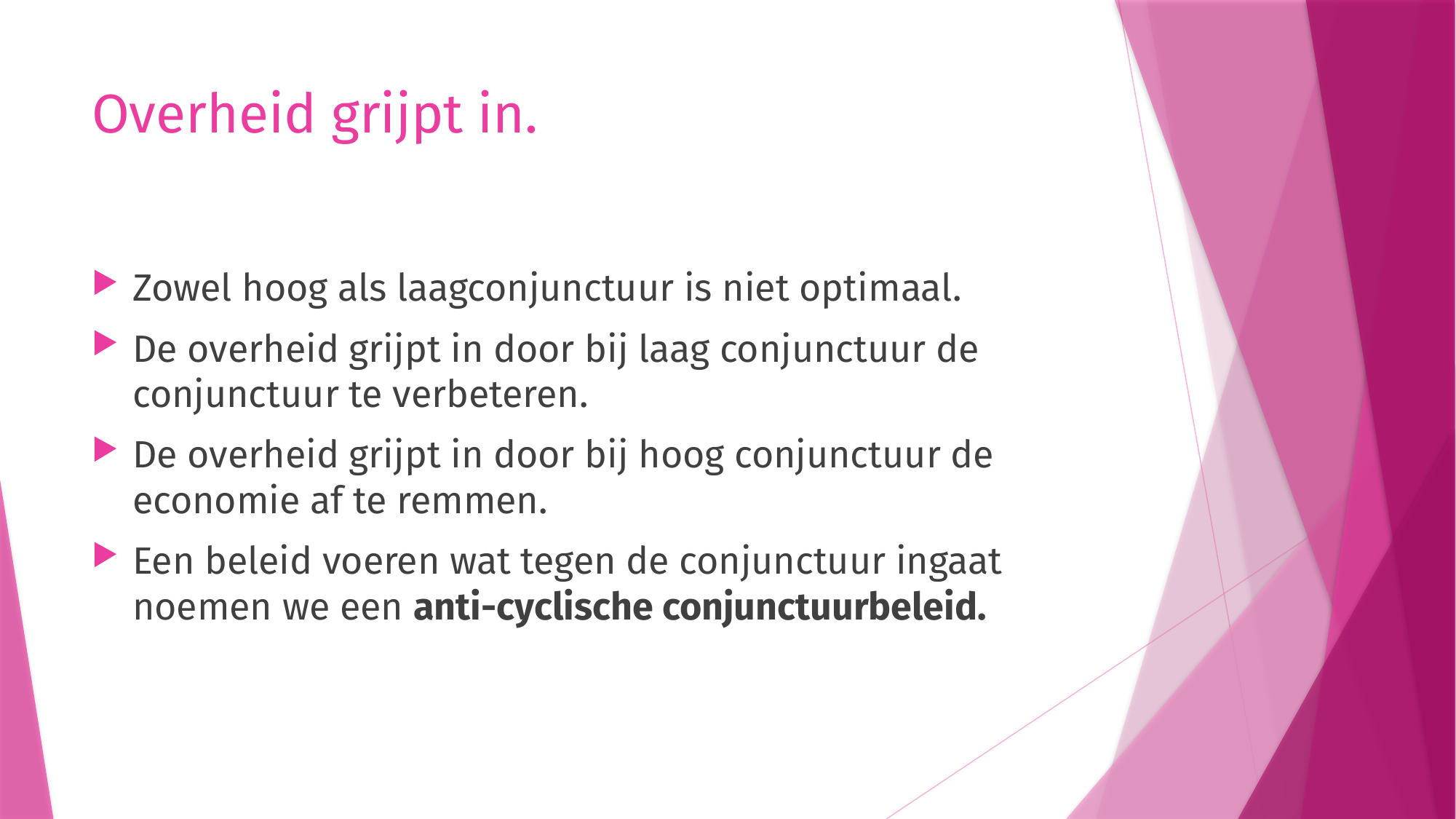

# Overheid grijpt in.
Zowel hoog als laagconjunctuur is niet optimaal.
De overheid grijpt in door bij laag conjunctuur de conjunctuur te verbeteren.
De overheid grijpt in door bij hoog conjunctuur de economie af te remmen.
Een beleid voeren wat tegen de conjunctuur ingaat noemen we een anti-cyclische conjunctuurbeleid.